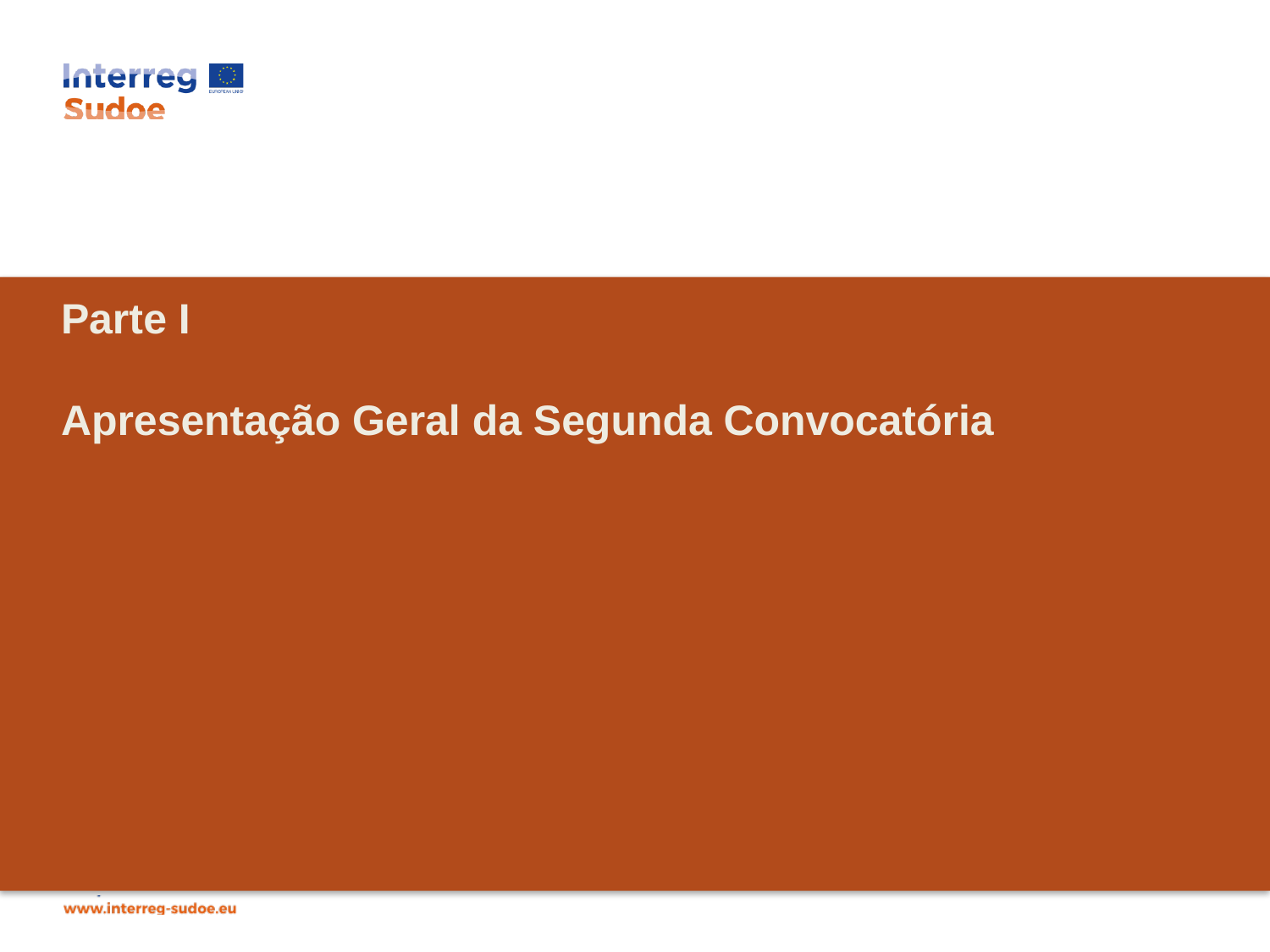

# Parte I Apresentação Geral da Segunda Convocatória